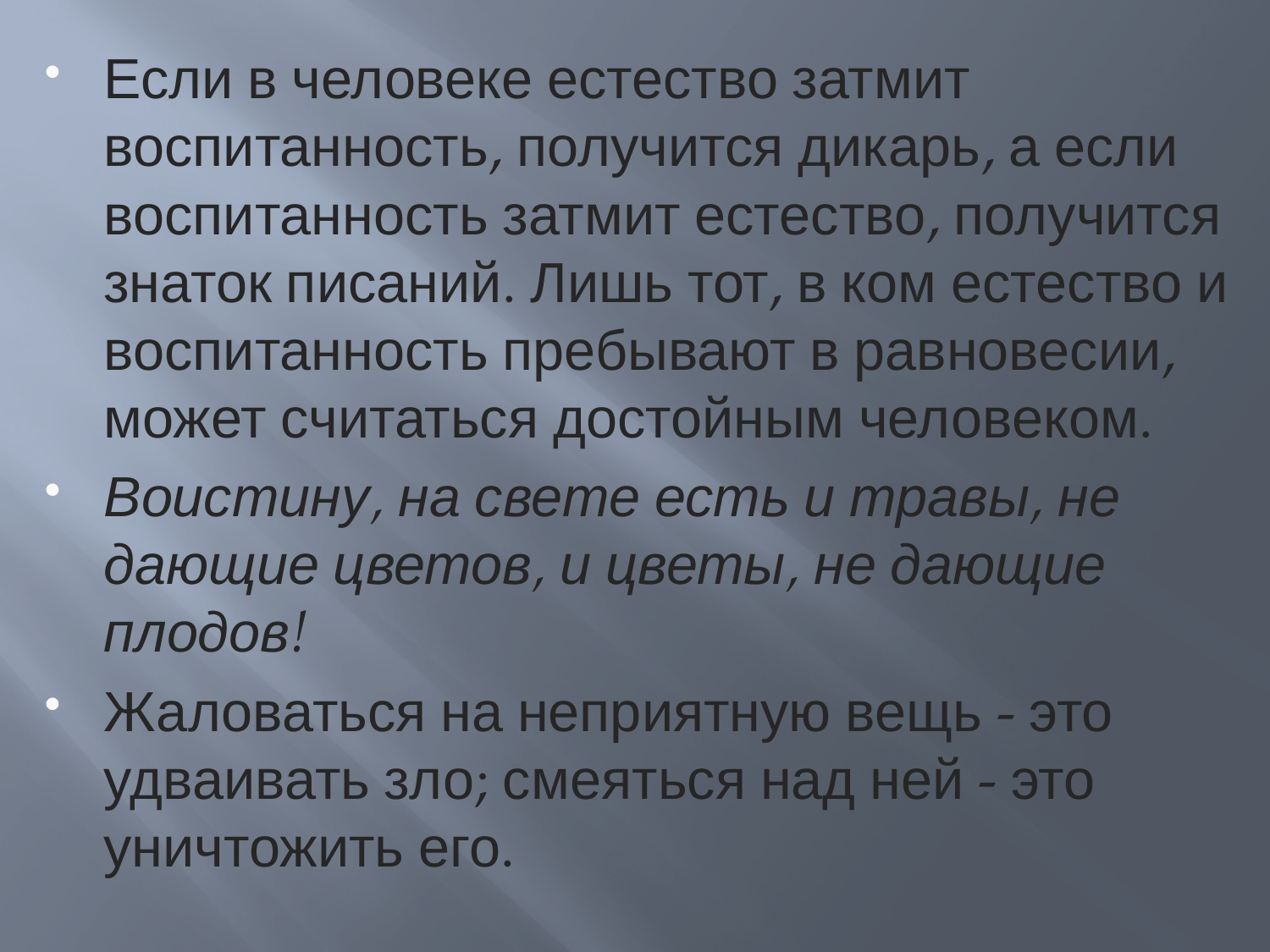

Если в человеке естество затмит воспитанность, получится дикарь, а если воспитанность затмит естество, получится знаток писаний. Лишь тот, в ком естество и воспитанность пребывают в равновесии, может считаться достойным человеком.
Воистину, на свете есть и травы, не дающие цветов, и цветы, не дающие плодов!
Жаловаться на неприятную вещь - это удваивать зло; смеяться над ней - это уничтожить его.